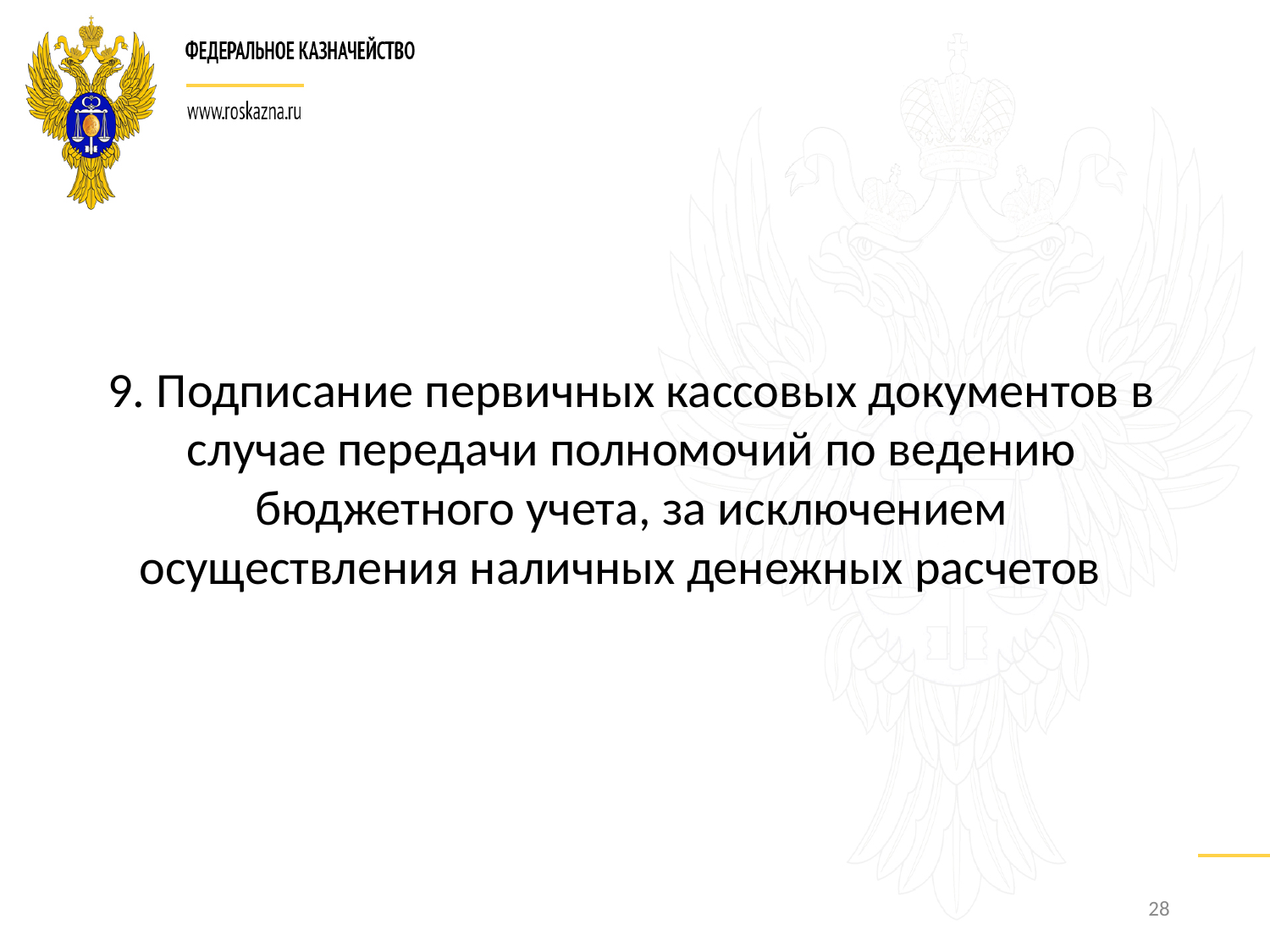

9. Подписание первичных кассовых документов в случае передачи полномочий по ведению бюджетного учета, за исключением осуществления наличных денежных расчетов
28